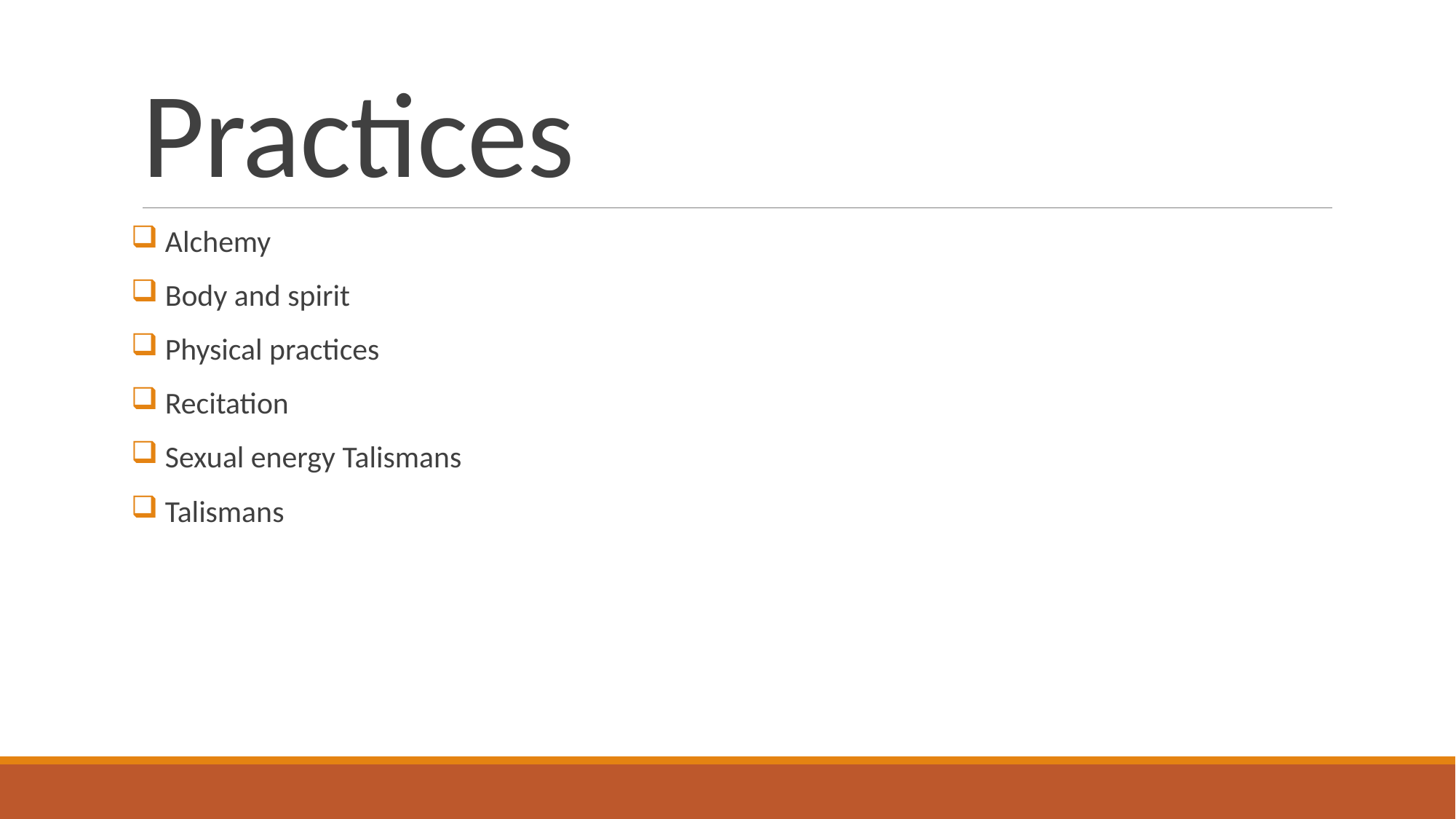

# Practices
 Alchemy
 Body and spirit
 Physical practices
 Recitation
 Sexual energy Talismans
 Talismans